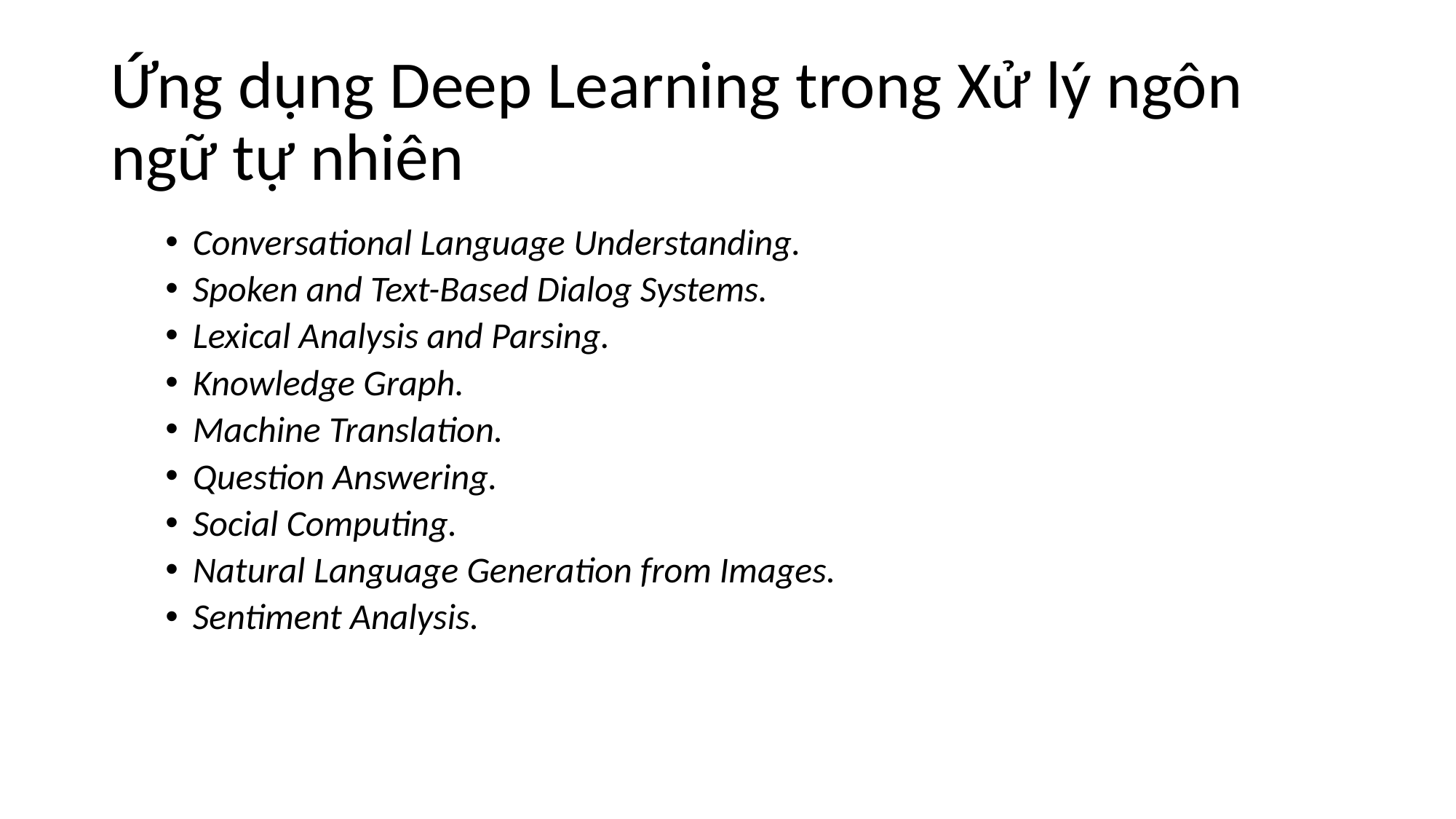

# Ứng dụng Deep Learning trong Xử lý ngôn ngữ tự nhiên
Conversational Language Understanding.
Spoken and Text-Based Dialog Systems.
Lexical Analysis and Parsing.
Knowledge Graph.
Machine Translation.
Question Answering.
Social Computing.
Natural Language Generation from Images.
Sentiment Analysis.